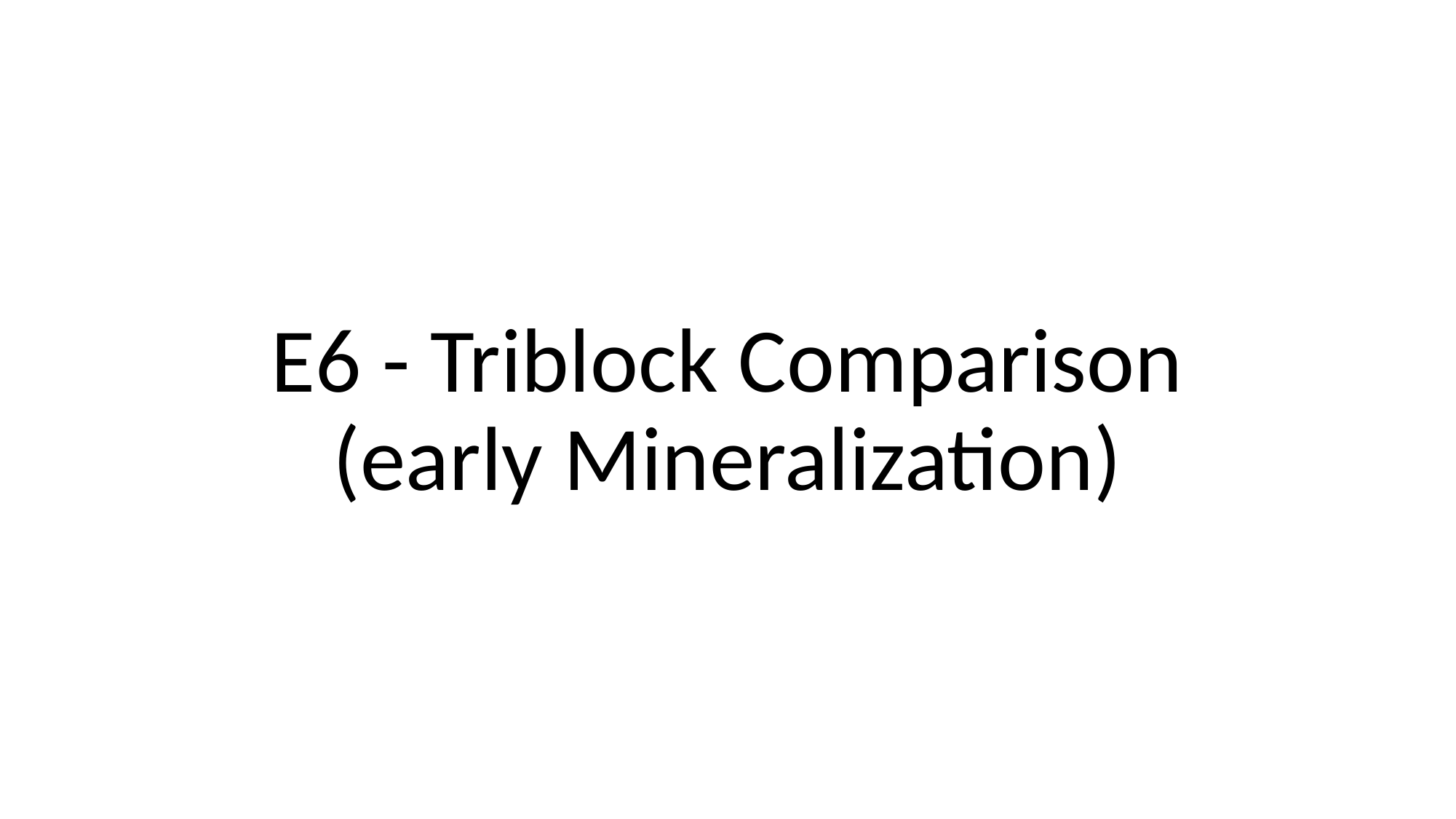

# E6 - Triblock Comparison (early Mineralization)